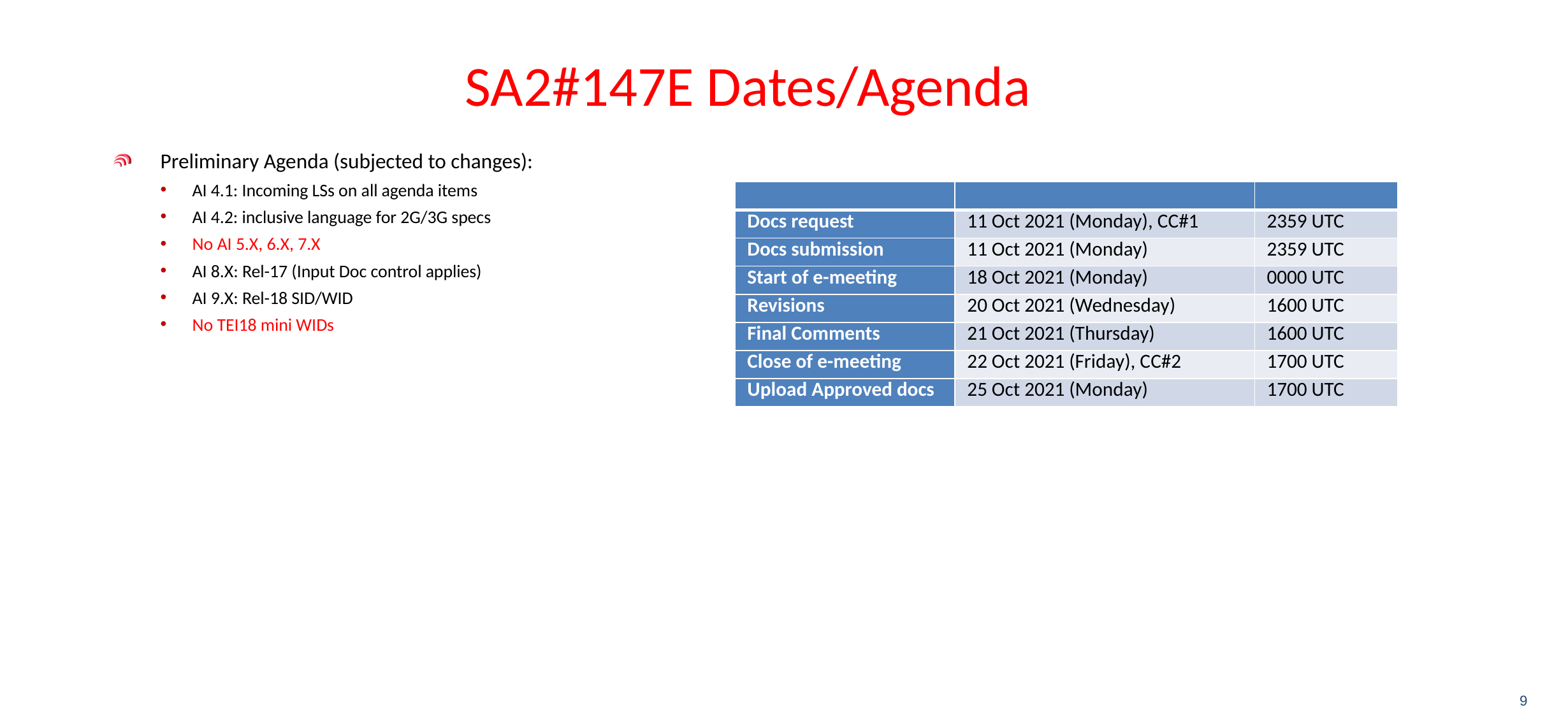

# SA2#147E Dates/Agenda
Preliminary Agenda (subjected to changes):
AI 4.1: Incoming LSs on all agenda items
AI 4.2: inclusive language for 2G/3G specs
No AI 5.X, 6.X, 7.X
AI 8.X: Rel-17 (Input Doc control applies)
AI 9.X: Rel-18 SID/WID
No TEI18 mini WIDs

|  |  |  |
| --- | --- | --- |
| Docs request | 11 Oct 2021 (Monday), CC#1 | 2359 UTC |
| Docs submission | 11 Oct 2021 (Monday) | 2359 UTC |
| Start of e-meeting | 18 Oct 2021 (Monday) | 0000 UTC |
| Revisions | 20 Oct 2021 (Wednesday) | 1600 UTC |
| Final Comments | 21 Oct 2021 (Thursday) | 1600 UTC |
| Close of e-meeting | 22 Oct 2021 (Friday), CC#2 | 1700 UTC |
| Upload Approved docs | 25 Oct 2021 (Monday) | 1700 UTC |